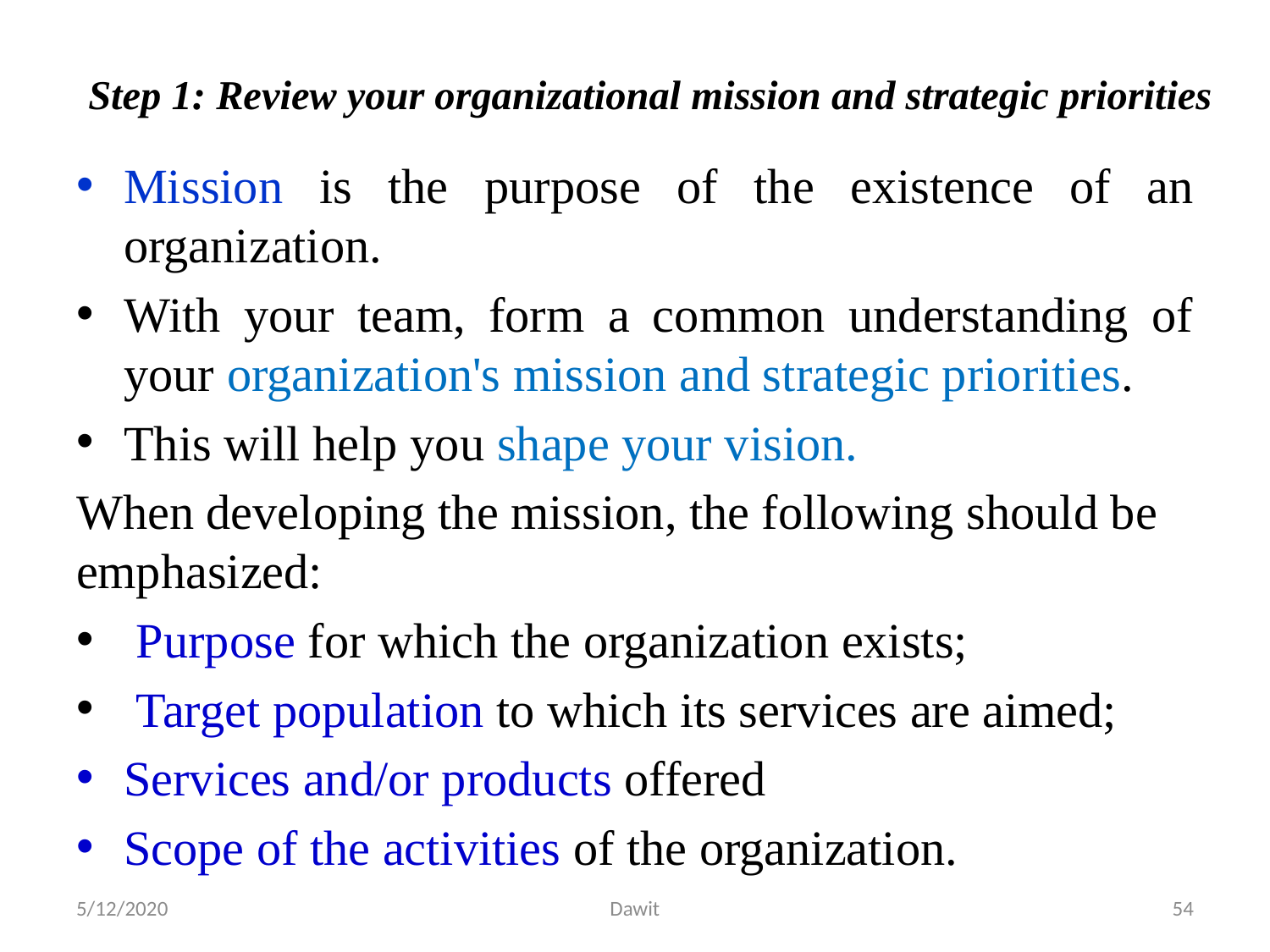

# Step 1: Review your organizational mission and strategic priorities
Mission is the purpose of the existence of an organization.
With your team, form a common understanding of your organization's mission and strategic priorities.
This will help you shape your vision.
When developing the mission, the following should be  emphasized:
 Purpose for which the organization exists;
 Target population to which its services are aimed;
Services and/or products offered
Scope of the activities of the organization.

5/12/2020
Dawit
54